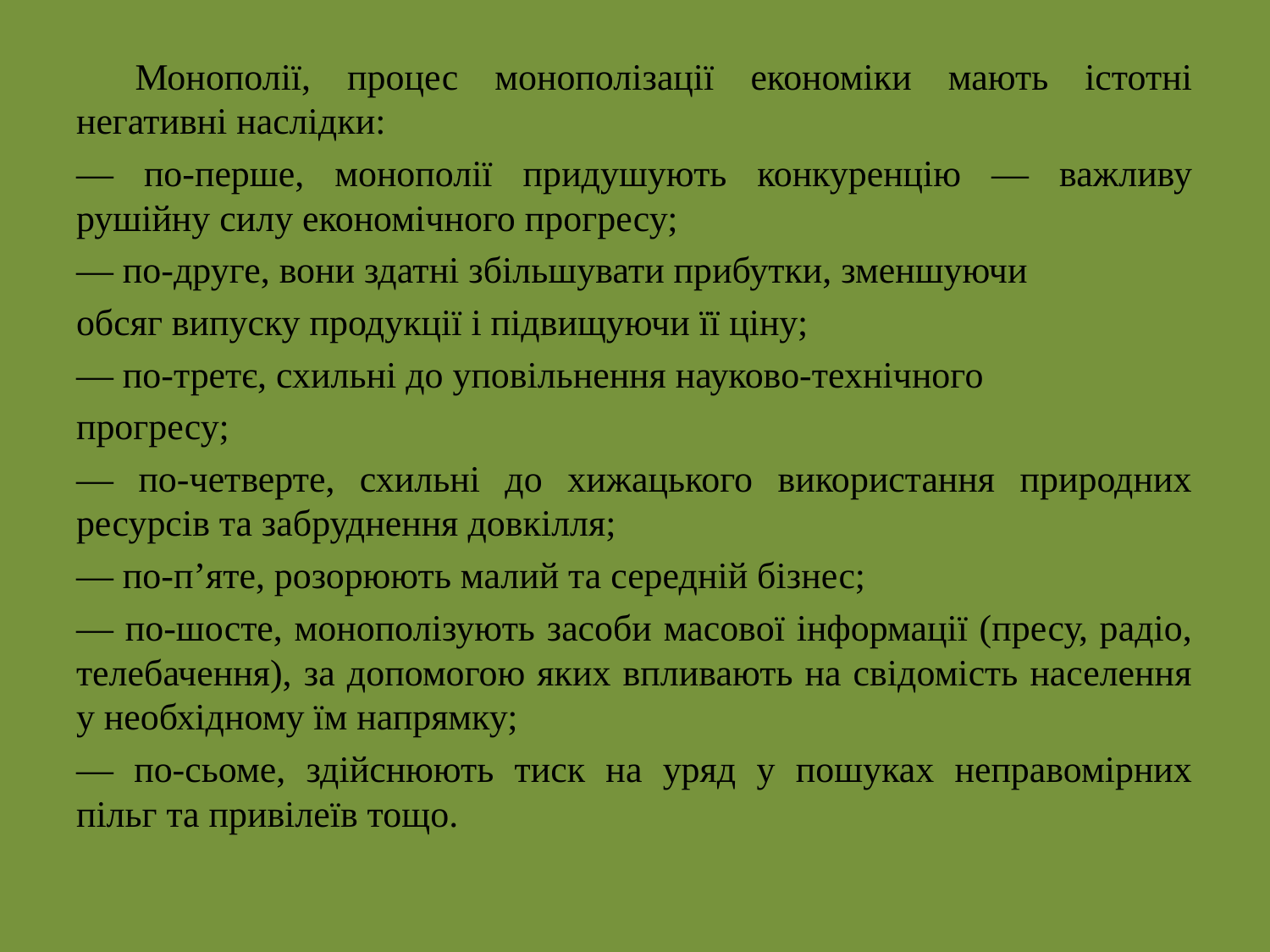

Монополії, процес монополізації економіки мають істотні негативні наслідки:
— по-перше, монополії придушують конкуренцію — важливу рушійну силу економічного прогресу;
— по-друге, вони здатні збільшувати прибутки, зменшуючи
обсяг випуску продукції і підвищуючи її ціну;
— по-третє, схильні до уповільнення науково-технічного
прогресу;
— по-четверте, схильні до хижацького використання природних ресурсів та забруднення довкілля;
— по-п’яте, розорюють малий та середній бізнес;
— по-шосте, монополізують засоби масової інформації (пресу, радіо, телебачення), за допомогою яких впливають на свідомість населення у необхідному їм напрямку;
— по-сьоме, здійснюють тиск на уряд у пошуках неправомірних пільг та привілеїв тощо.